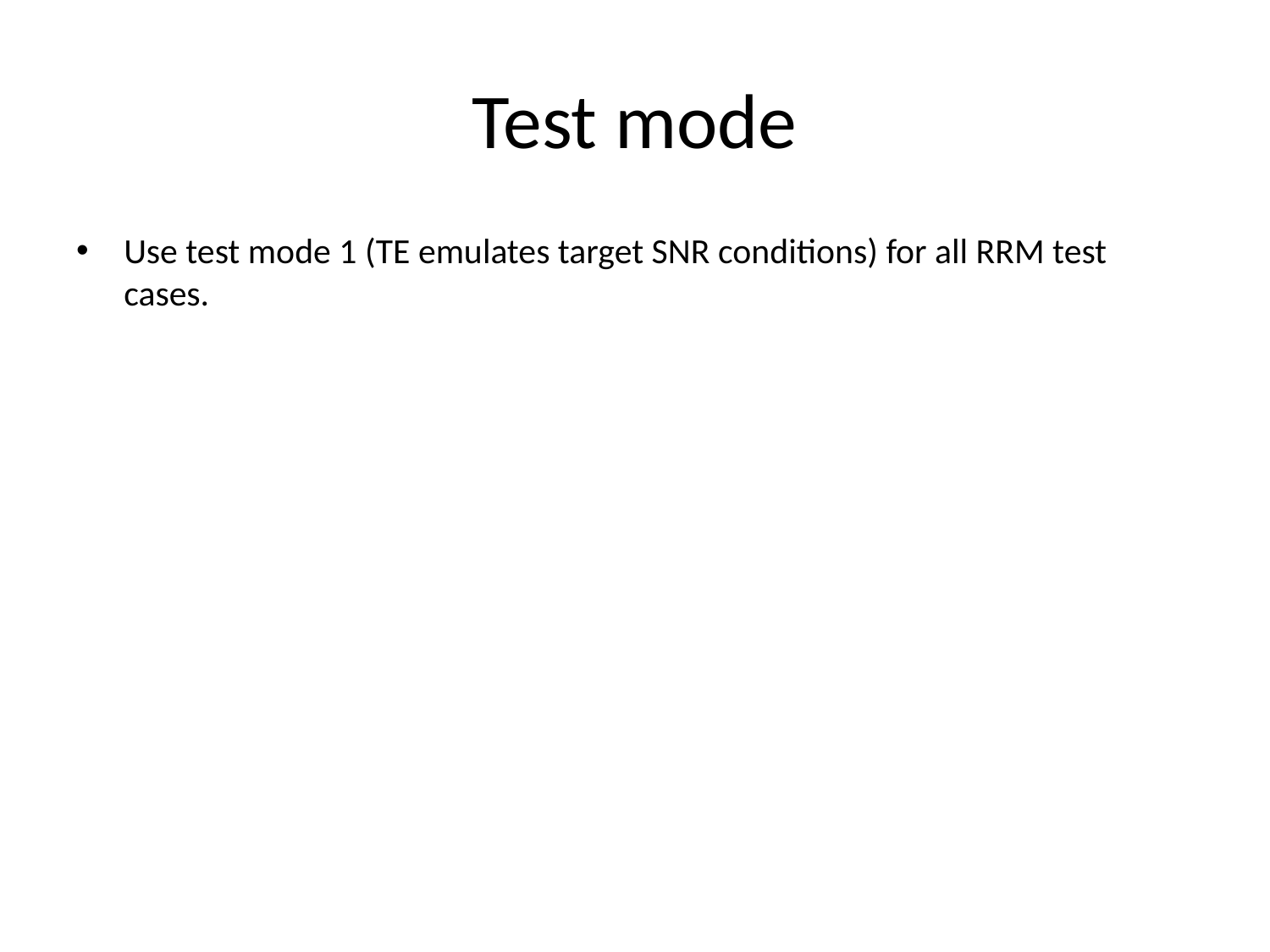

# Test mode
Use test mode 1 (TE emulates target SNR conditions) for all RRM test cases.